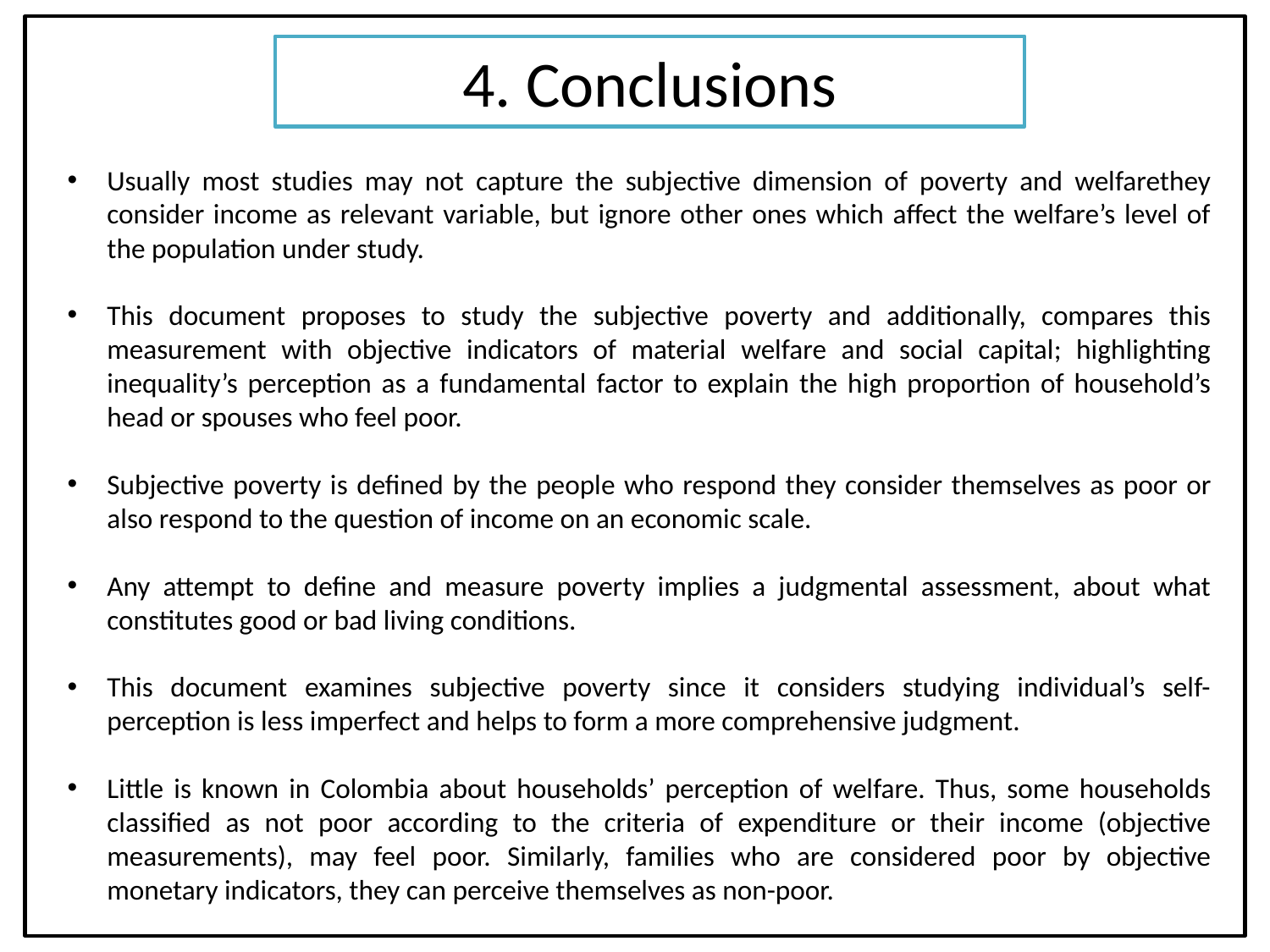

# 4. Conclusions
Usually most studies may not capture the subjective dimension of poverty and welfarethey consider income as relevant variable, but ignore other ones which affect the welfare’s level of the population under study.

This document proposes to study the subjective poverty and additionally, compares this measurement with objective indicators of material welfare and social capital; highlighting inequality’s perception as a fundamental factor to explain the high proportion of household’s head or spouses who feel poor.

Subjective poverty is defined by the people who respond they consider themselves as poor or also respond to the question of income on an economic scale.

Any attempt to define and measure poverty implies a judgmental assessment, about what constitutes good or bad living conditions.

This document examines subjective poverty since it considers studying individual’s self-perception is less imperfect and helps to form a more comprehensive judgment.

Little is known in Colombia about households’ perception of welfare. Thus, some households classified as not poor according to the criteria of expenditure or their income (objective measurements), may feel poor. Similarly, families who are considered poor by objective monetary indicators, they can perceive themselves as non-poor.